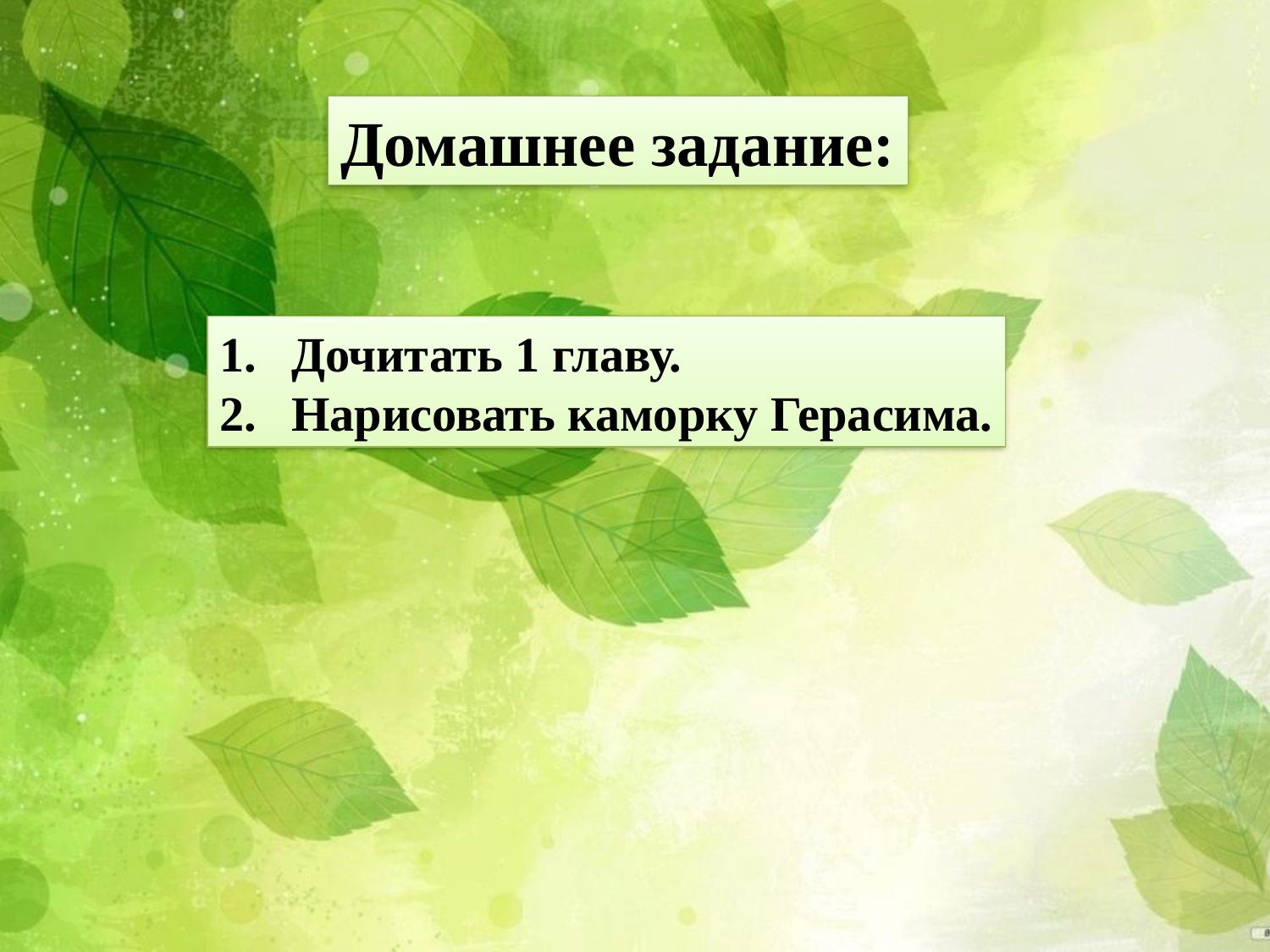

Домашнее задание:
Дочитать 1 главу.
Нарисовать каморку Герасима.